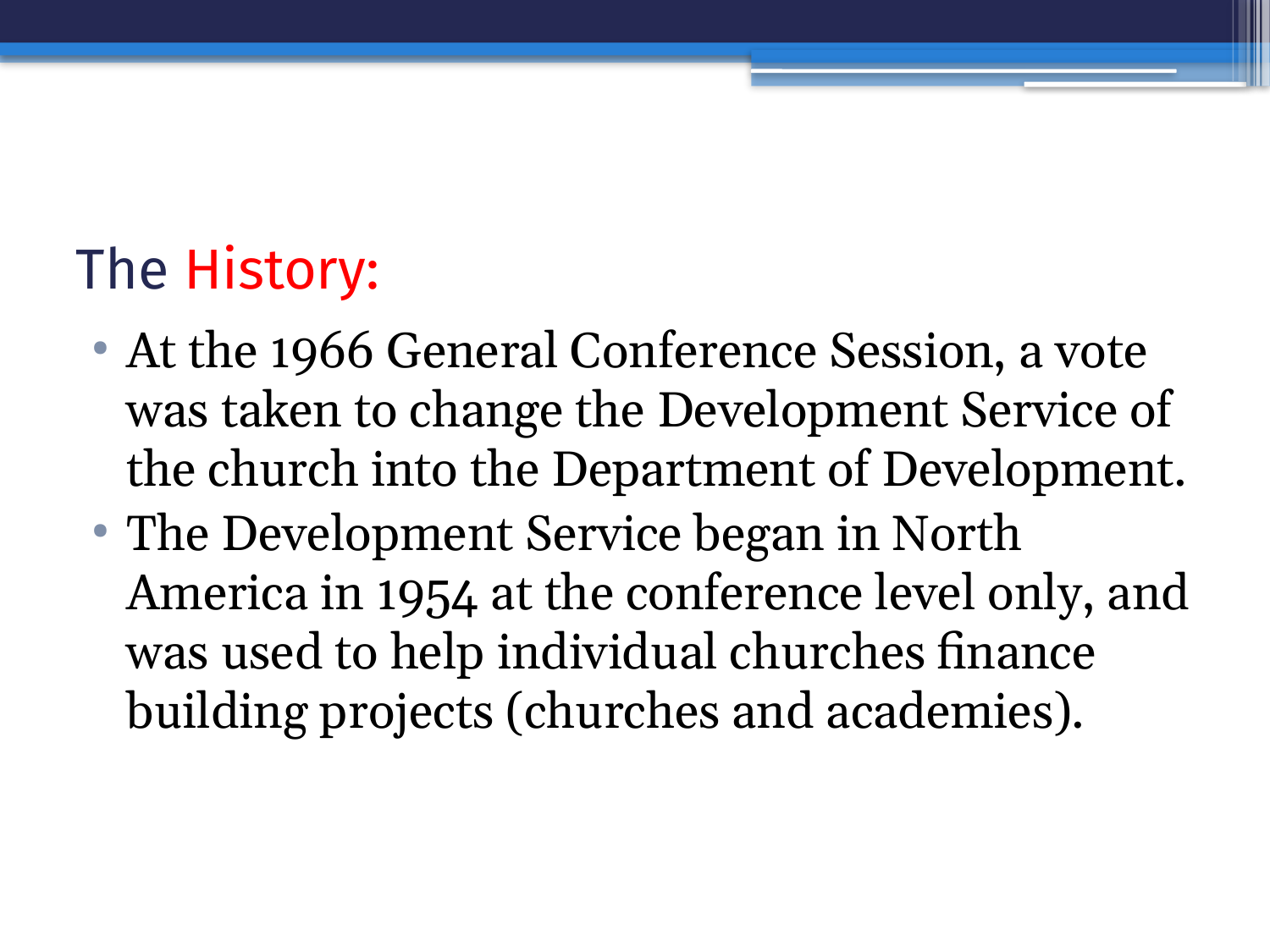

# The History:
At the 1966 General Conference Session, a vote was taken to change the Development Service of the church into the Department of Development.
The Development Service began in North America in 1954 at the conference level only, and was used to help individual churches finance building projects (churches and academies).